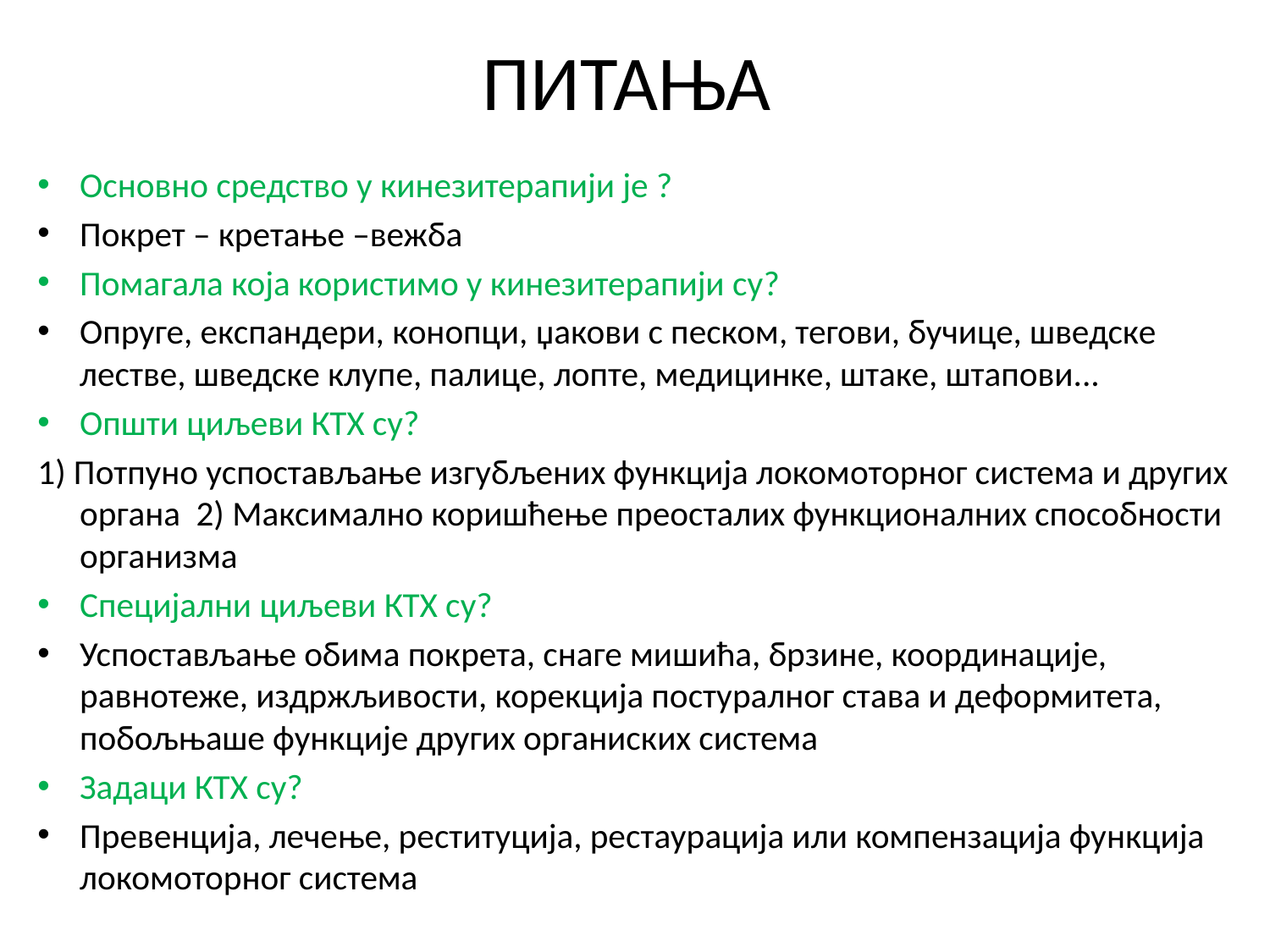

# ПИТАЊА
Основно средство у кинезитерапији је ?
Покрет – кретање –вежба
Помагала која користимо у кинезитерапији су?
Опруге, експандери, конопци, џакови с песком, тегови, бучице, шведске лестве, шведске клупе, палице, лопте, медицинке, штаке, штапови...
Општи циљеви КТХ су?
1) Потпуно успостављање изгубљених функција локомоторног система и других органа  2) Максимално коришћење преосталих функционалних способности организма
Специјални циљеви КТХ су?
Успостављање обима покрета, снаге мишића, брзине, координације, равнотеже, издржљивости, корекција постуралног става и деформитета, побољњаше функције других органиских система
Задаци КТХ су?
Превенција, лечење, реституција, рестаурација или компензација функција локомоторног система